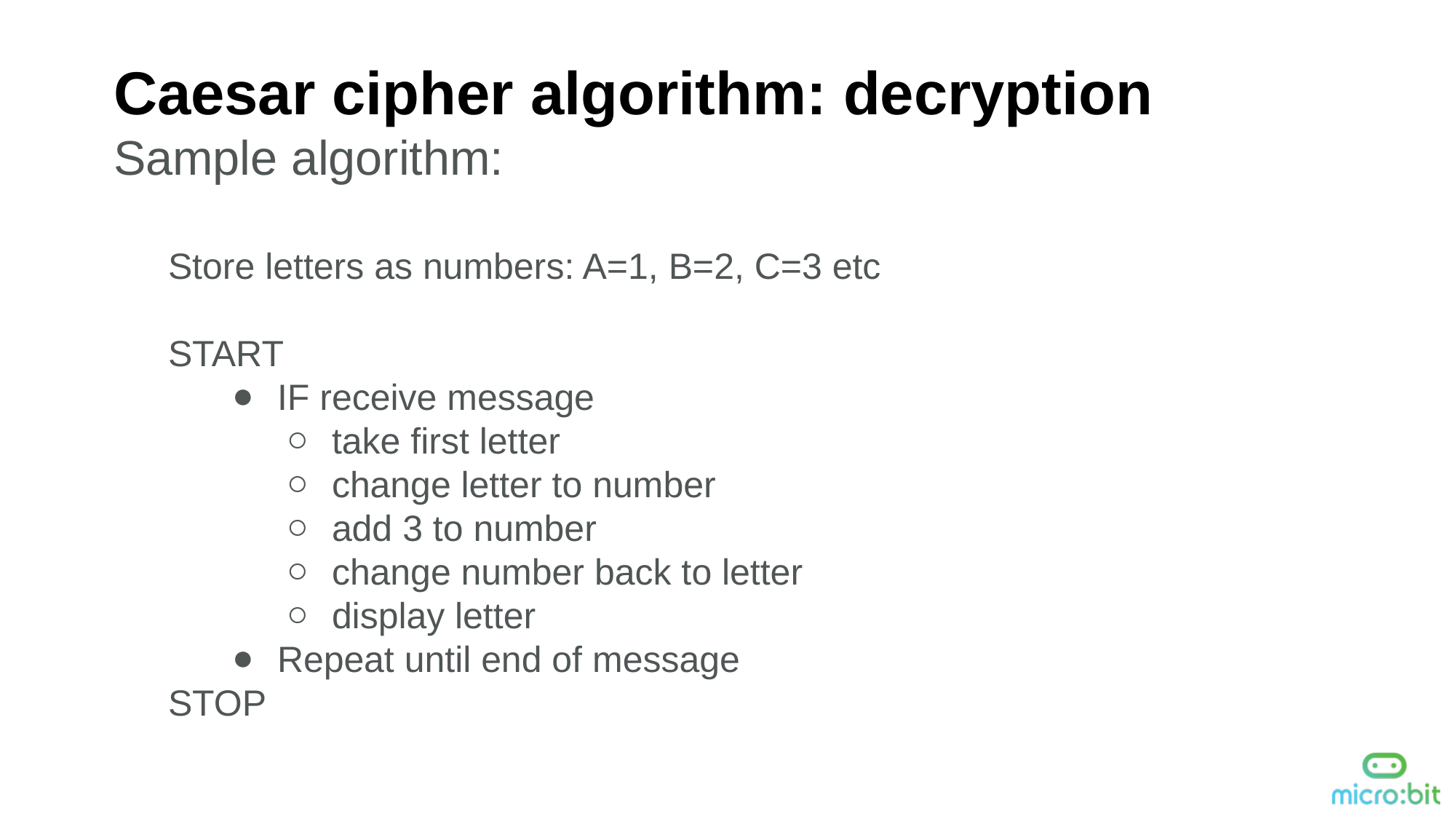

Caesar cipher algorithm: decryption
Sample algorithm:

Store letters as numbers: A=1, B=2, C=3 etc

START
IF receive message
take first letter
change letter to number
add 3 to number
change number back to letter
display letter
Repeat until end of message
STOP